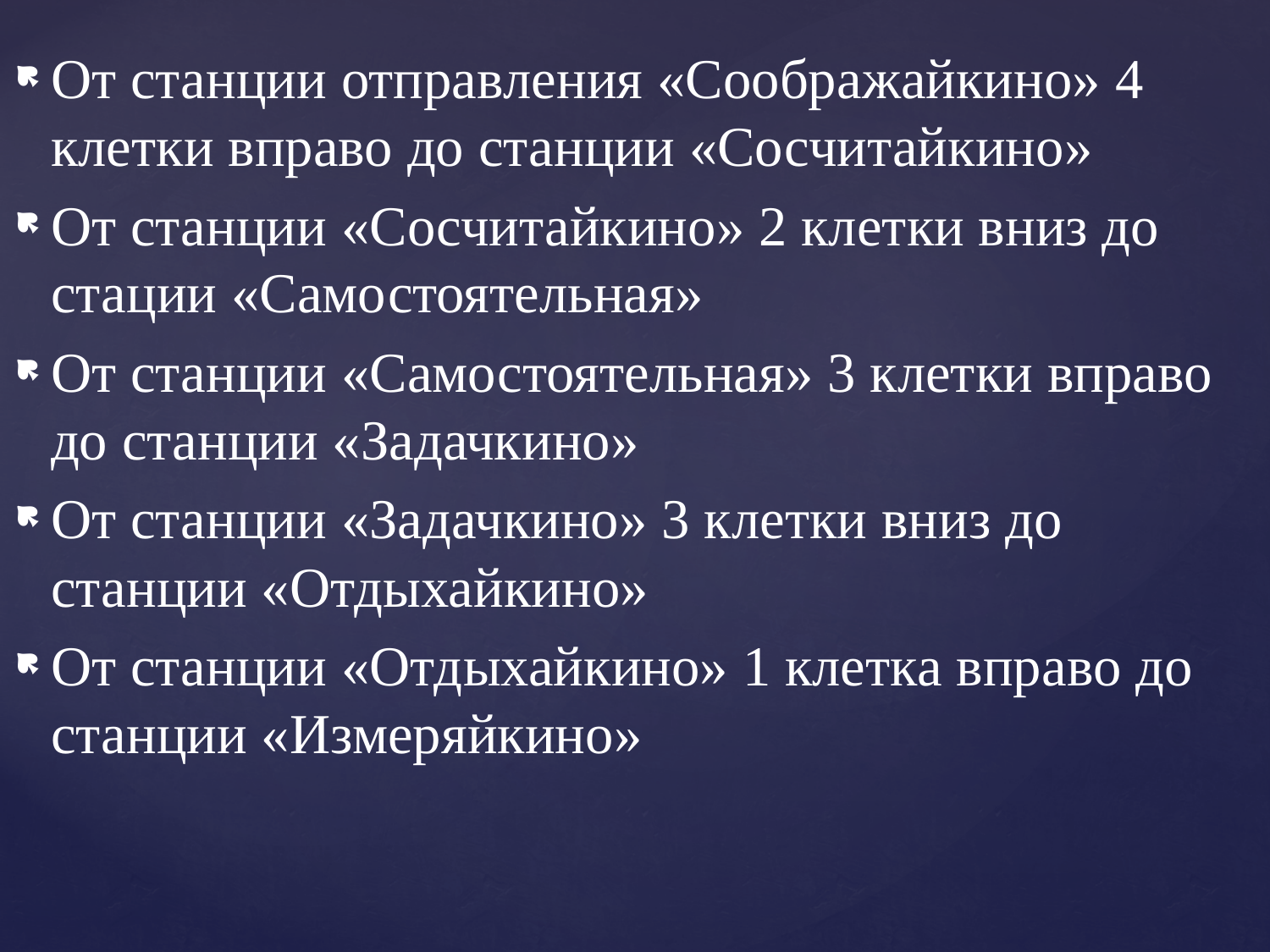

От станции отправления «Соображайкино» 4 клетки вправо до станции «Сосчитайкино»
От станции «Сосчитайкино» 2 клетки вниз до стации «Самостоятельная»
От станции «Самостоятельная» 3 клетки вправо до станции «Задачкино»
От станции «Задачкино» 3 клетки вниз до станции «Отдыхайкино»
От станции «Отдыхайкино» 1 клетка вправо до станции «Измеряйкино»